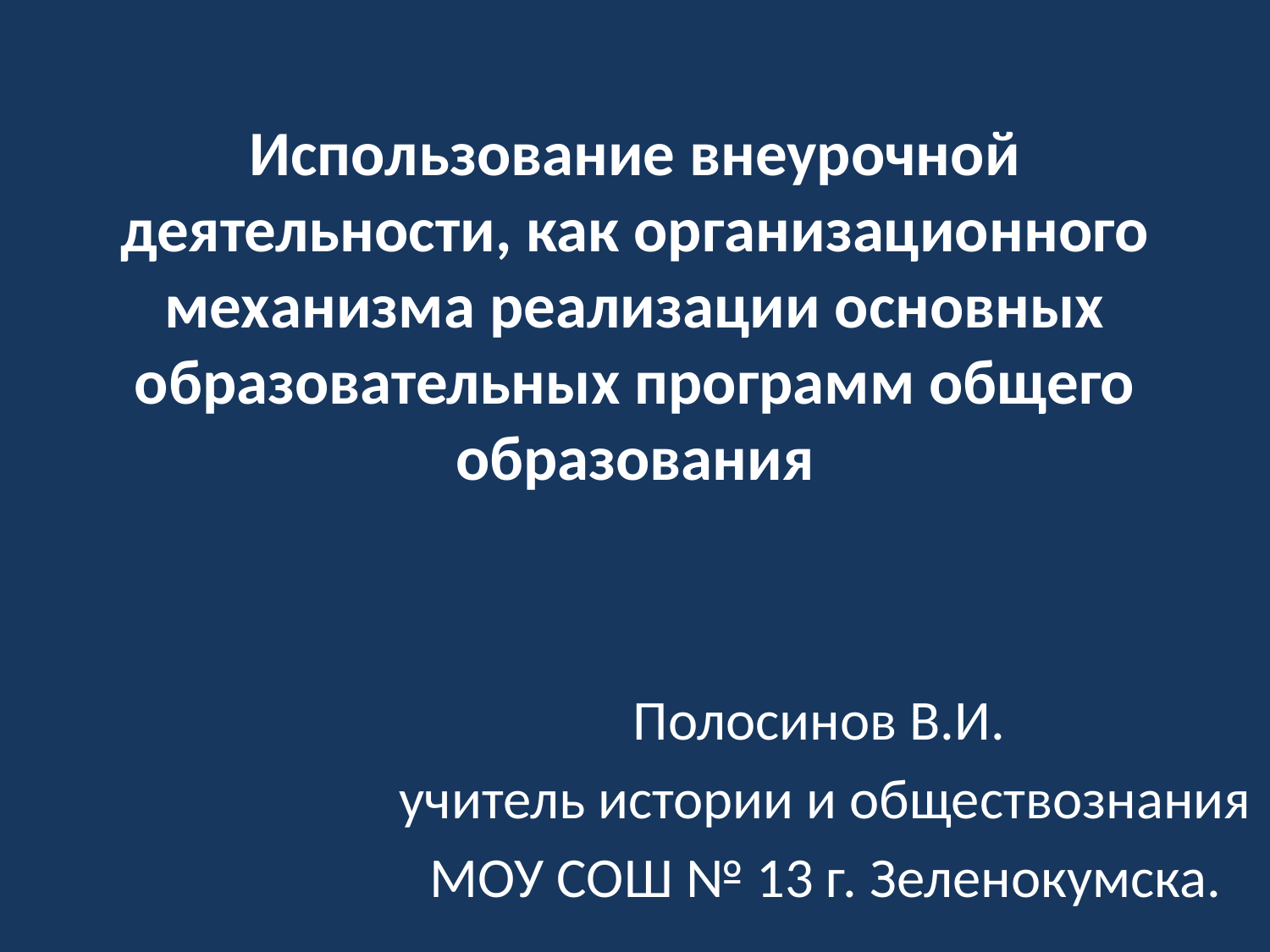

# Использование внеурочной деятельности, как организационного механизма реализации основных образовательных программ общего образования
Полосинов В.И.
учитель истории и обществознания
МОУ СОШ № 13 г. Зеленокумска.